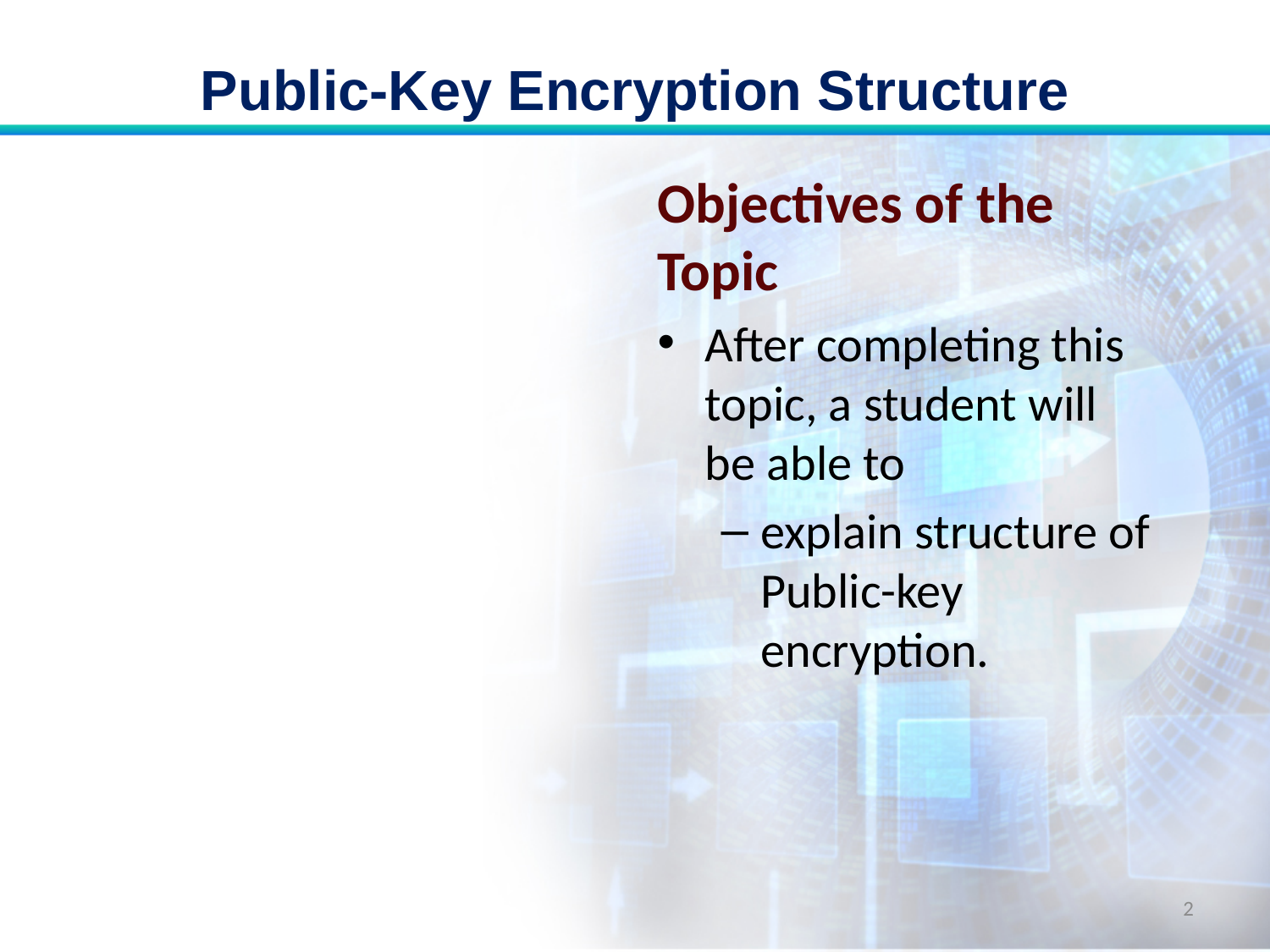

# Public-Key Encryption Structure
Objectives of the Topic
After completing this topic, a student will be able to
explain structure of Public-key encryption.
2